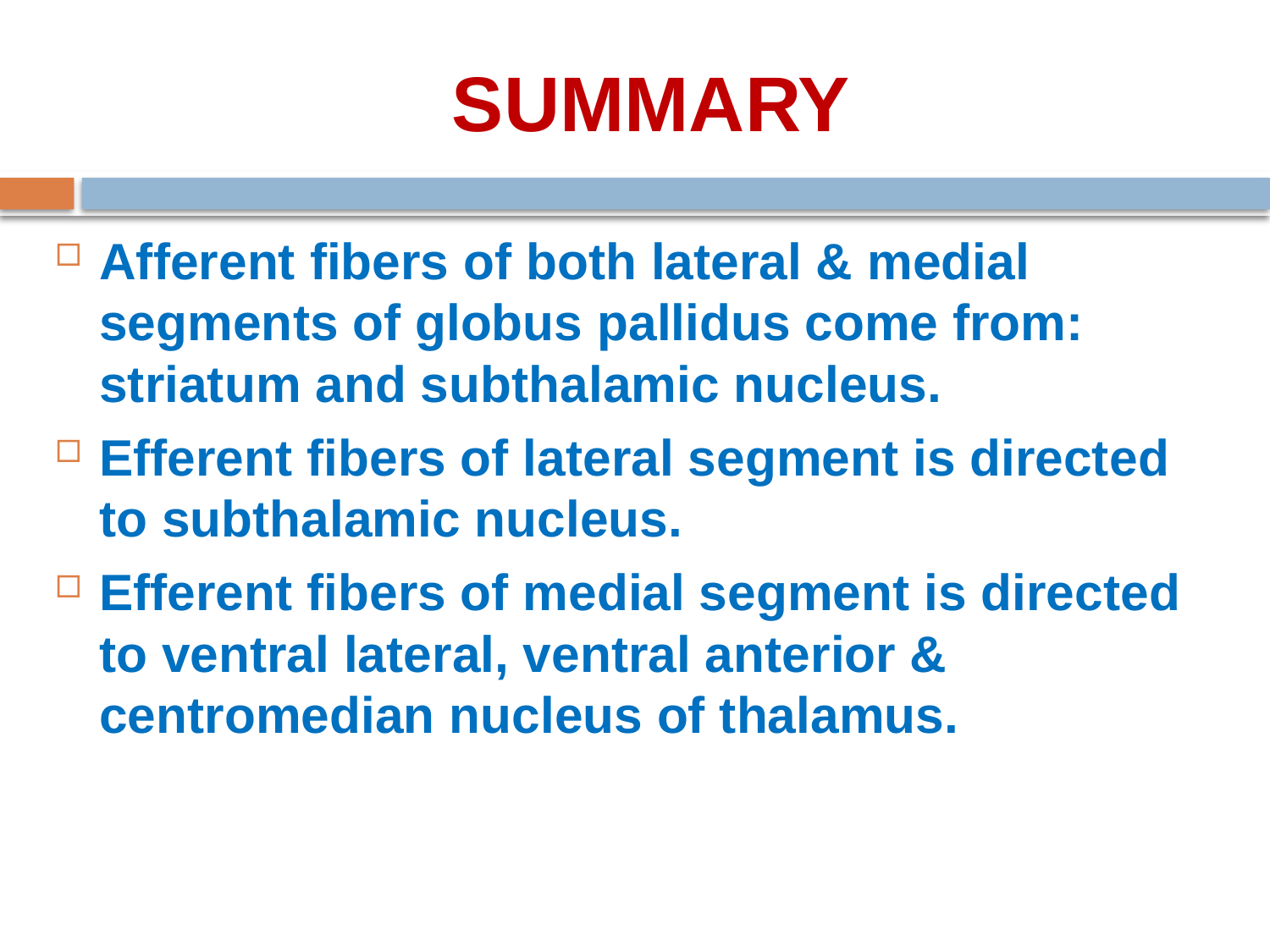

# SUMMARY
Afferent fibers of both lateral & medial segments of globus pallidus come from: striatum and subthalamic nucleus.
Efferent fibers of lateral segment is directed to subthalamic nucleus.
Efferent fibers of medial segment is directed to ventral lateral, ventral anterior & centromedian nucleus of thalamus.